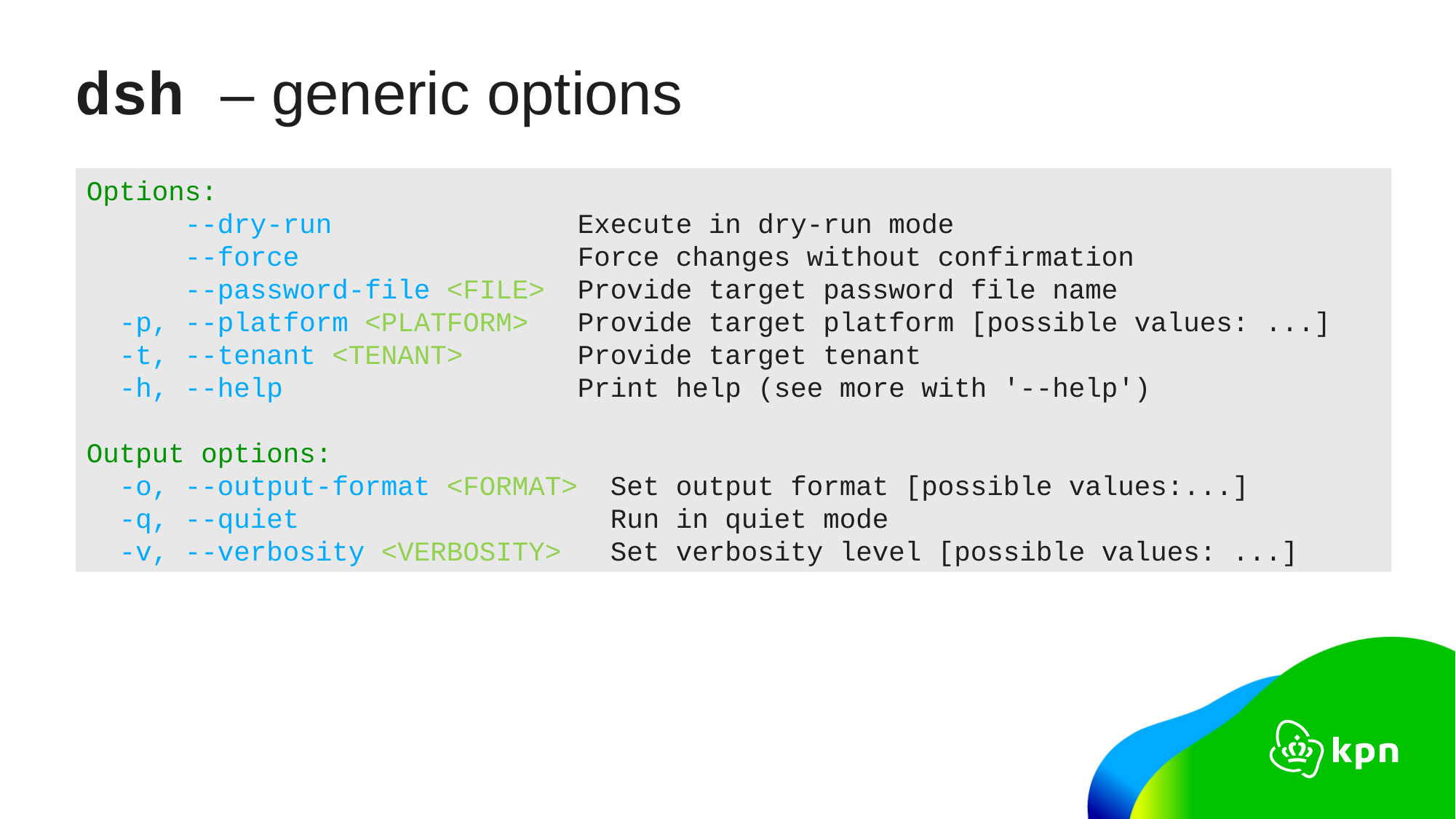

# dsh – generic options
Options:
      --dry-run               Execute in dry-run mode
      --force                 Force changes without confirmation
      --password-file <FILE>  Provide target password file name
  -p, --platform <PLATFORM>   Provide target platform [possible values: ...]
  -t, --tenant <TENANT>       Provide target tenant
  -h, --help                  Print help (see more with '--help')

Output options:
  -o, --output-format <FORMAT>  Set output format [possible values:...]
  -q, --quiet                   Run in quiet mode
  -v, --verbosity <VERBOSITY>   Set verbosity level [possible values: ...]